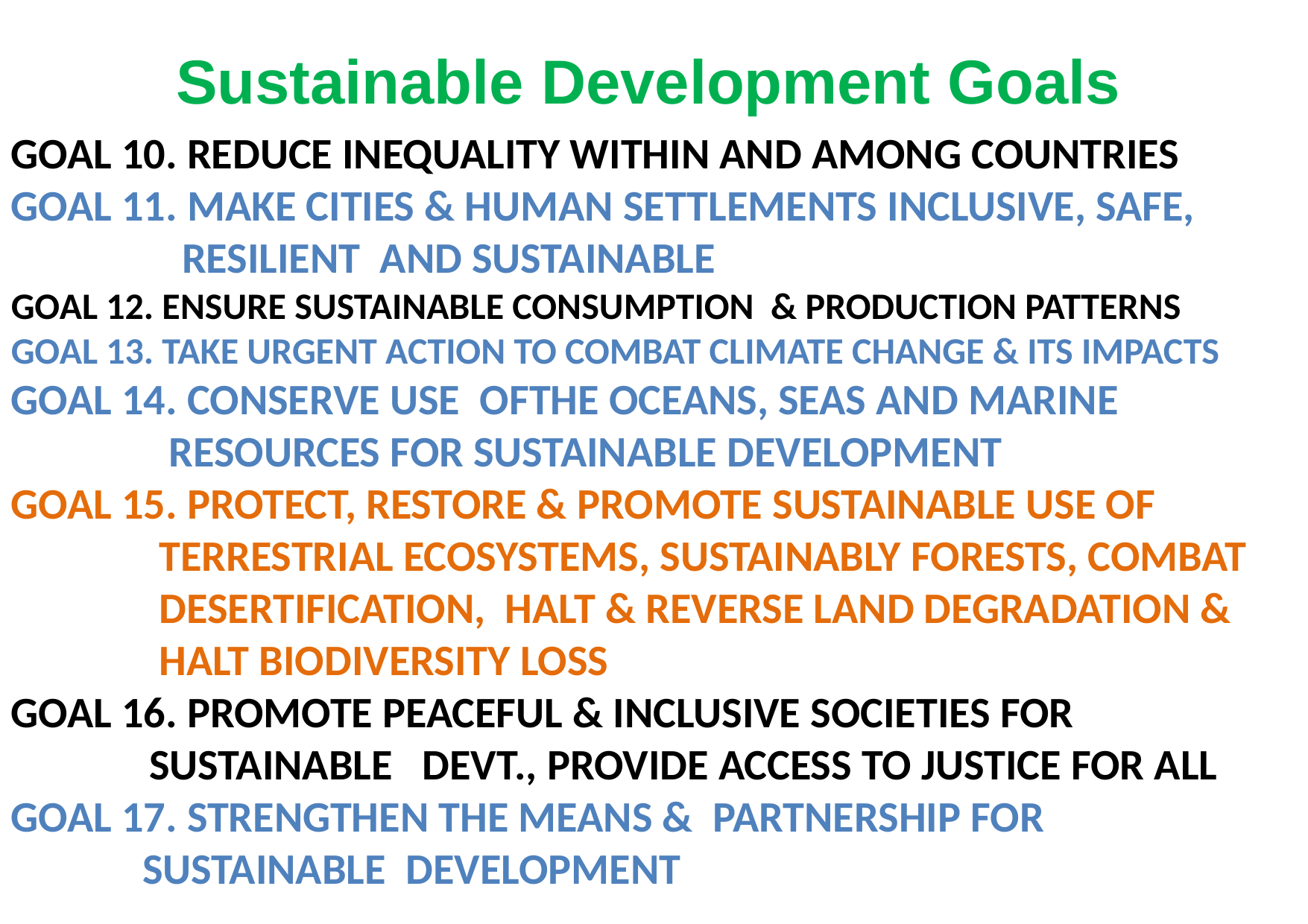

Sustainable Development Goals
GOAL 10. REDUCE INEQUALITY WITHIN AND AMONG COUNTRIES
GOAL 11. MAKE CITIES & HUMAN SETTLEMENTS INCLUSIVE, SAFE,
	      RESILIENT  AND SUSTAINABLE
GOAL 12. ENSURE SUSTAINABLE CONSUMPTION  & PRODUCTION PATTERNS
GOAL 13. TAKE URGENT ACTION TO COMBAT CLIMATE CHANGE & ITS IMPACTS
GOAL 14. CONSERVE USE  OFTHE OCEANS, SEAS AND MARINE
                RESOURCES FOR SUSTAINABLE DEVELOPMENT
GOAL 15. PROTECT, RESTORE & PROMOTE SUSTAINABLE USE OF
               TERRESTRIAL ECOSYSTEMS, SUSTAINABLY FORESTS, COMBAT
               DESERTIFICATION,  HALT & REVERSE LAND DEGRADATION &
               HALT BIODIVERSITY LOSS
GOAL 16. PROMOTE PEACEFUL & INCLUSIVE SOCIETIES FOR
              SUSTAINABLE   DEVT., PROVIDE ACCESS TO JUSTICE FOR ALL
GOAL 17. STRENGTHEN THE MEANS &  PARTNERSHIP FOR
	  SUSTAINABLE  DEVELOPMENT